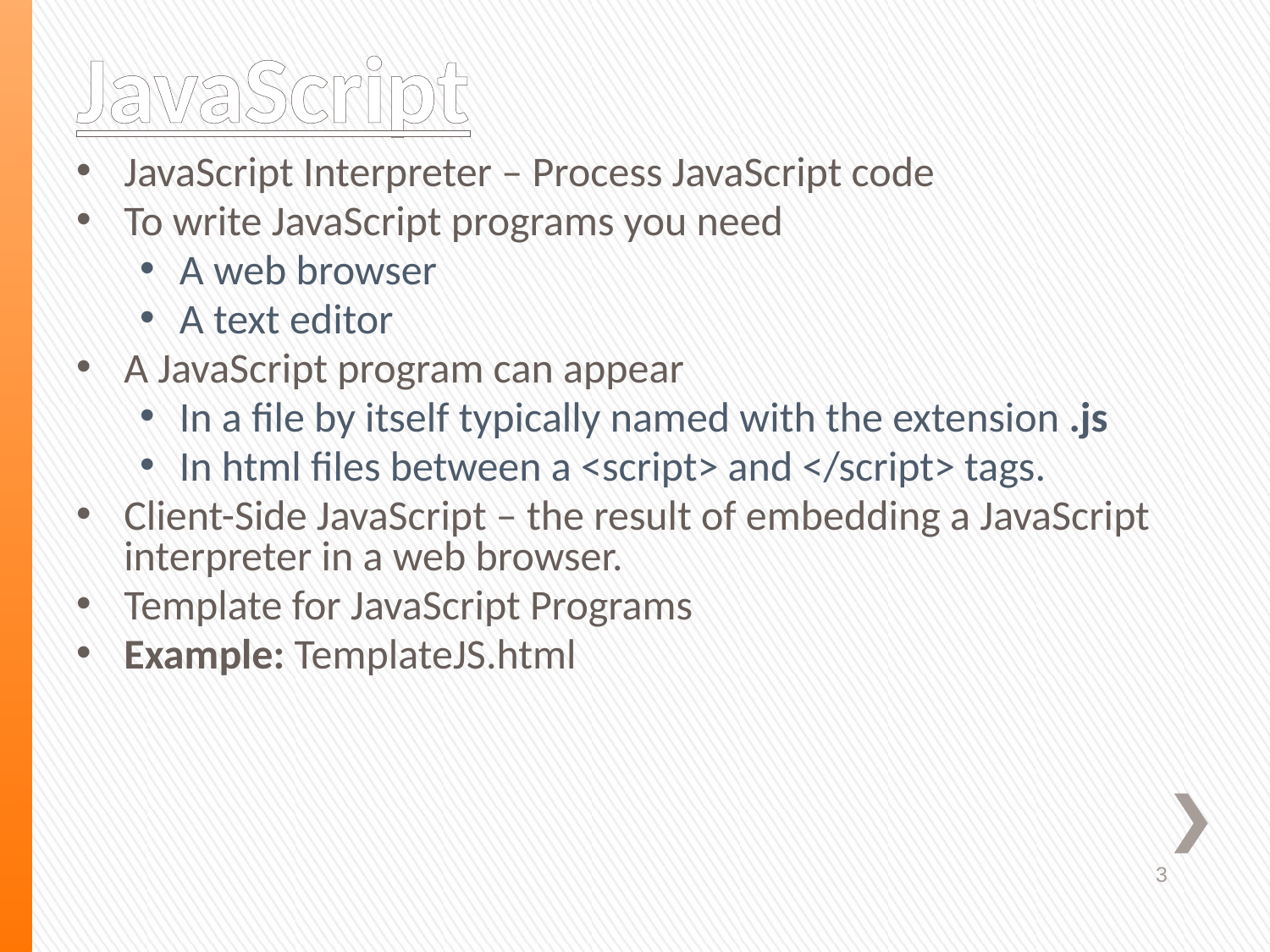

# JavaScript
JavaScript Interpreter – Process JavaScript code
To write JavaScript programs you need
A web browser
A text editor
A JavaScript program can appear
In a file by itself typically named with the extension .js
In html files between a <script> and </script> tags.
Client-Side JavaScript – the result of embedding a JavaScript interpreter in a web browser.
Template for JavaScript Programs
Example: TemplateJS.html
3